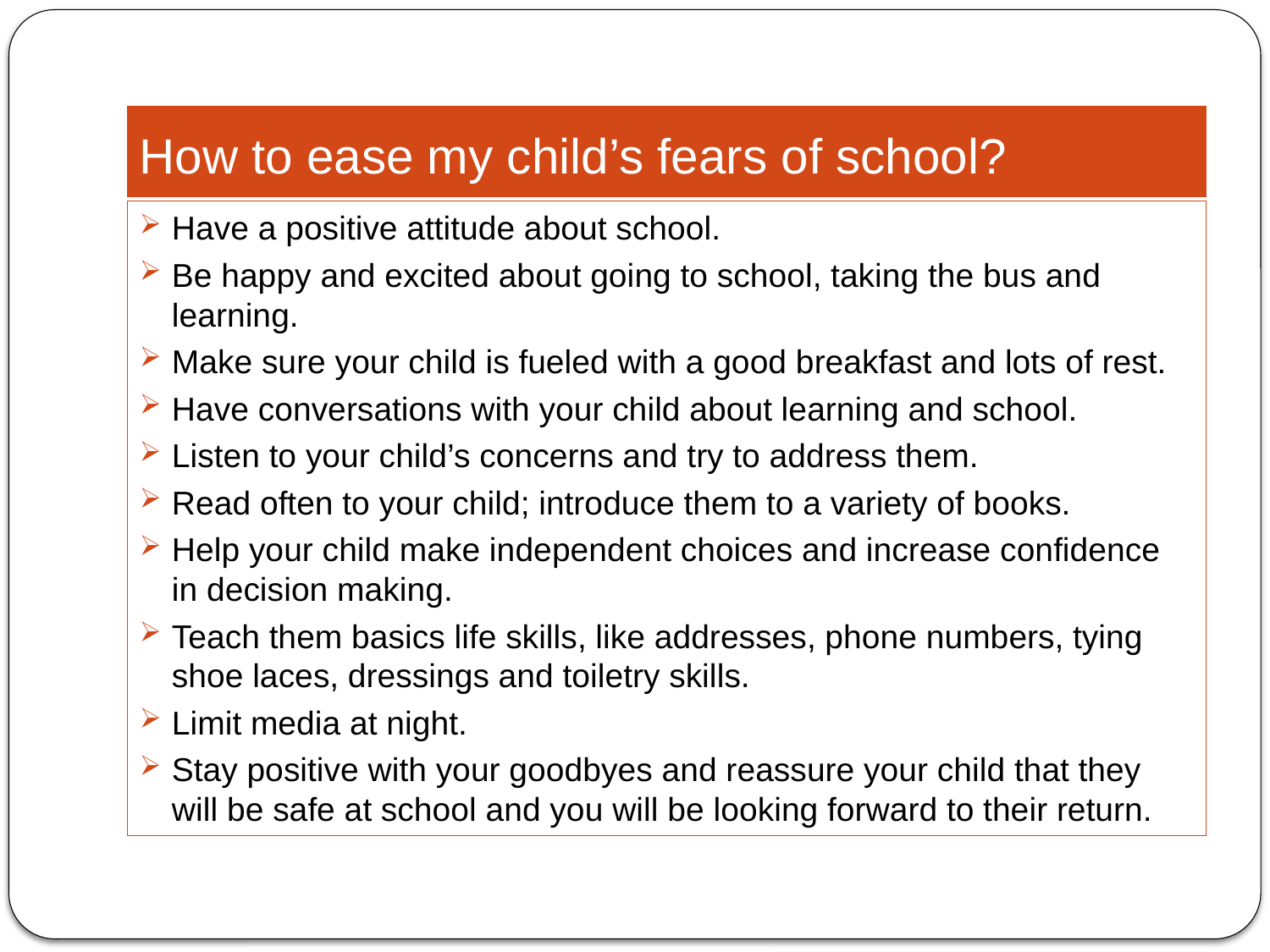

# How to ease my child’s fears of school?
Have a positive attitude about school.
Be happy and excited about going to school, taking the bus and learning.
Make sure your child is fueled with a good breakfast and lots of rest.
Have conversations with your child about learning and school.
Listen to your child’s concerns and try to address them.
Read often to your child; introduce them to a variety of books.
Help your child make independent choices and increase confidence in decision making.
Teach them basics life skills, like addresses, phone numbers, tying shoe laces, dressings and toiletry skills.
Limit media at night.
Stay positive with your goodbyes and reassure your child that they will be safe at school and you will be looking forward to their return.